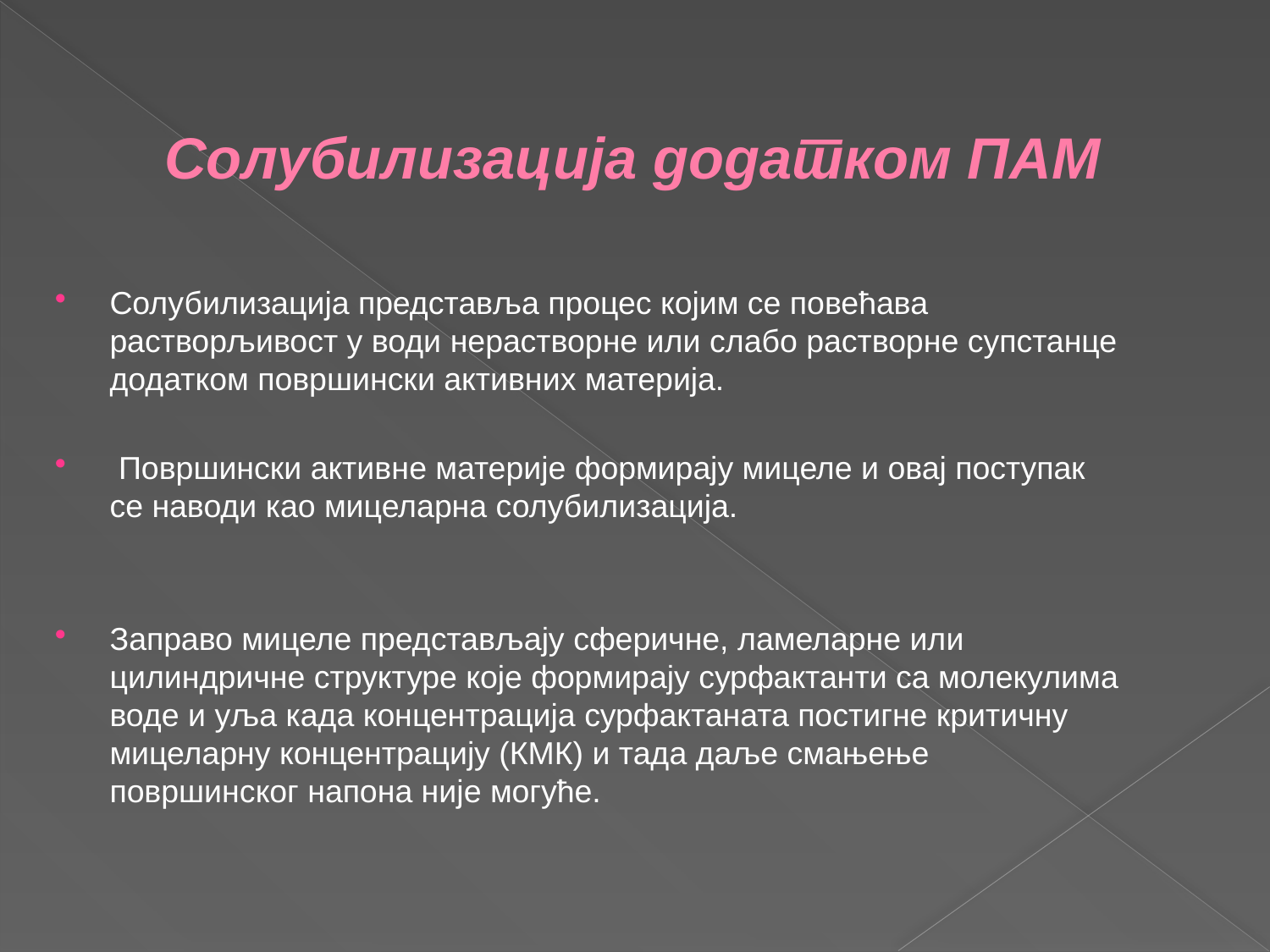

Солубилизација додатком ПАМ
Солубилизација представља процес којим се повећава растворљивост у води нерастворне или слабо растворне супстанце додатком површински активних материја.

 Површински активне материје формирају мицеле и овај поступак се наводи као мицеларна солубилизација.

Заправо мицеле представљају сферичне, ламеларне или цилиндричне структуре које формирају сурфактанти са молекулима воде и уља када концентрација сурфактаната постигне критичну мицеларну концентрацију (КМК) и тада даље смањење површинског напона није могуће.